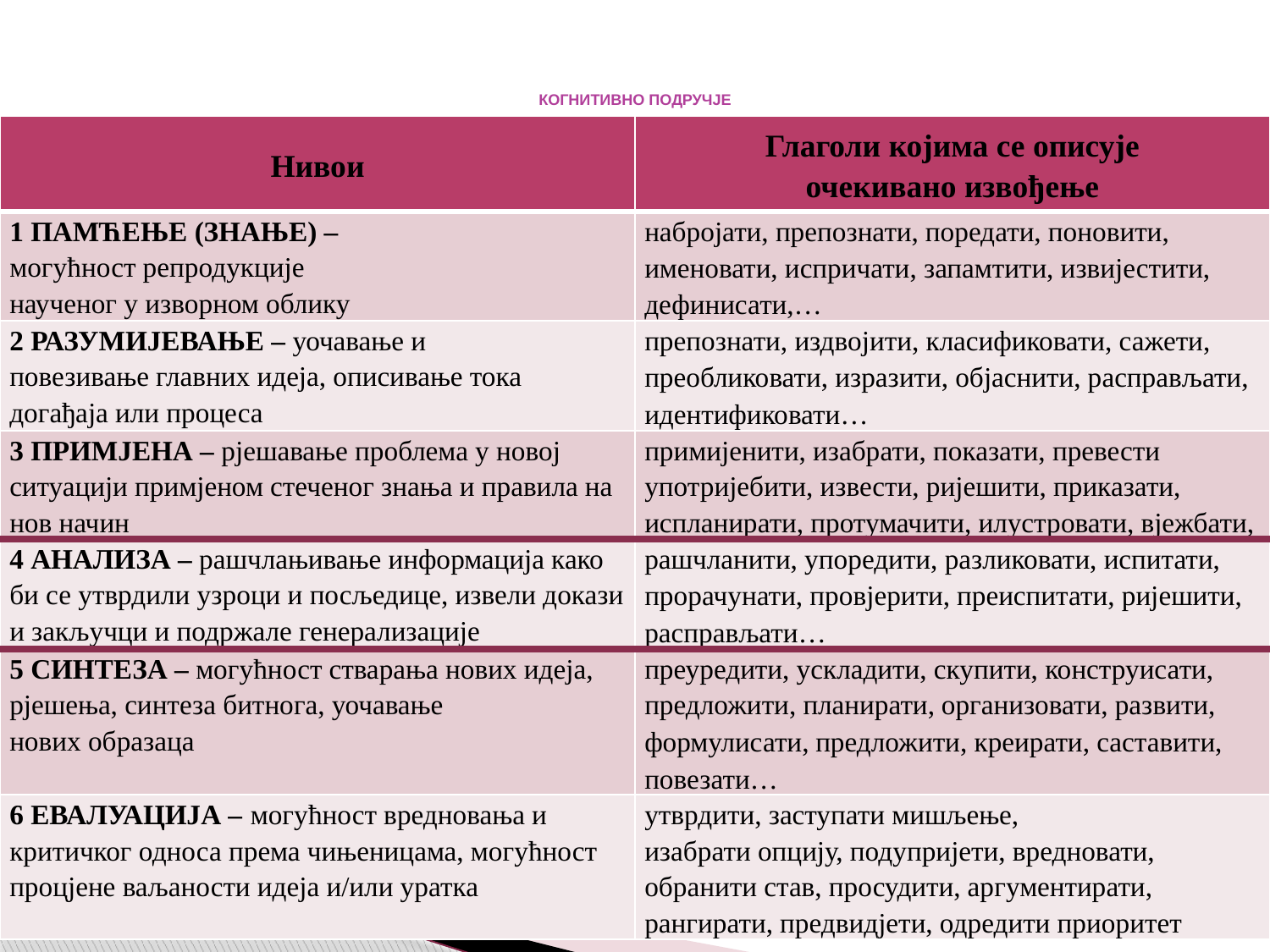

# КОГНИТИВНО ПОДРУЧЈЕ
| Нивои | Глаголи којима се описује очекиванo извoђење |
| --- | --- |
| 1 ПАМЋЕЊЕ (ЗНАЊЕ) – могућност репродукције наученог у изворном облику | набројати, препознати, поредати, поновити, именовати, испричати, запамтити, извијестити, дефинисати,… |
| 2 РАЗУМИЈЕВАЊЕ – уочавање и повезивање главних идеја, описивање тока догађаја или процеса | препознати, издвојити, класификовати, сажети, преобликовати, изразити, објаснити, расправљати, идентификовати… |
| 3 ПРИМЈЕНА – рјешавање проблема у новој ситуацији примјеном стеченог знања и правила на нов начин | примијенити, изабрати, показати, превести употријебити, извести, ријешити, приказати, испланирати, протумачити, илустровати, вјежбати, |
| 4 АНАЛИЗА – рашчлањивање информација како би се утврдили узроци и посљедице, извели докази и закључци и подржале генерализације | рашчланити, упоредити, разликовати, испитати, прорачунати, провјерити, преиспитати, ријешити, расправљати… |
| 5 СИНТЕЗА – могућност стварања нових идеја, рјешења, синтеза битнога, уочавање нових образаца | преуредити, ускладити, скупити, конструисати, предложити, планирати, организовати, развити, формулисати, предложити, креирати, саставити, повезати… |
| 6 ЕВАЛУАЦИЈА – могућност вредновања и критичког односа према чињеницама, могућност процјене ваљаности идеја и/или уратка | утврдити, заступати мишљење, изабрати опцију, подупријети, вредновати, обранити став, просудити, аргументирати, рангирати, предвидјети, одредити приоритет |